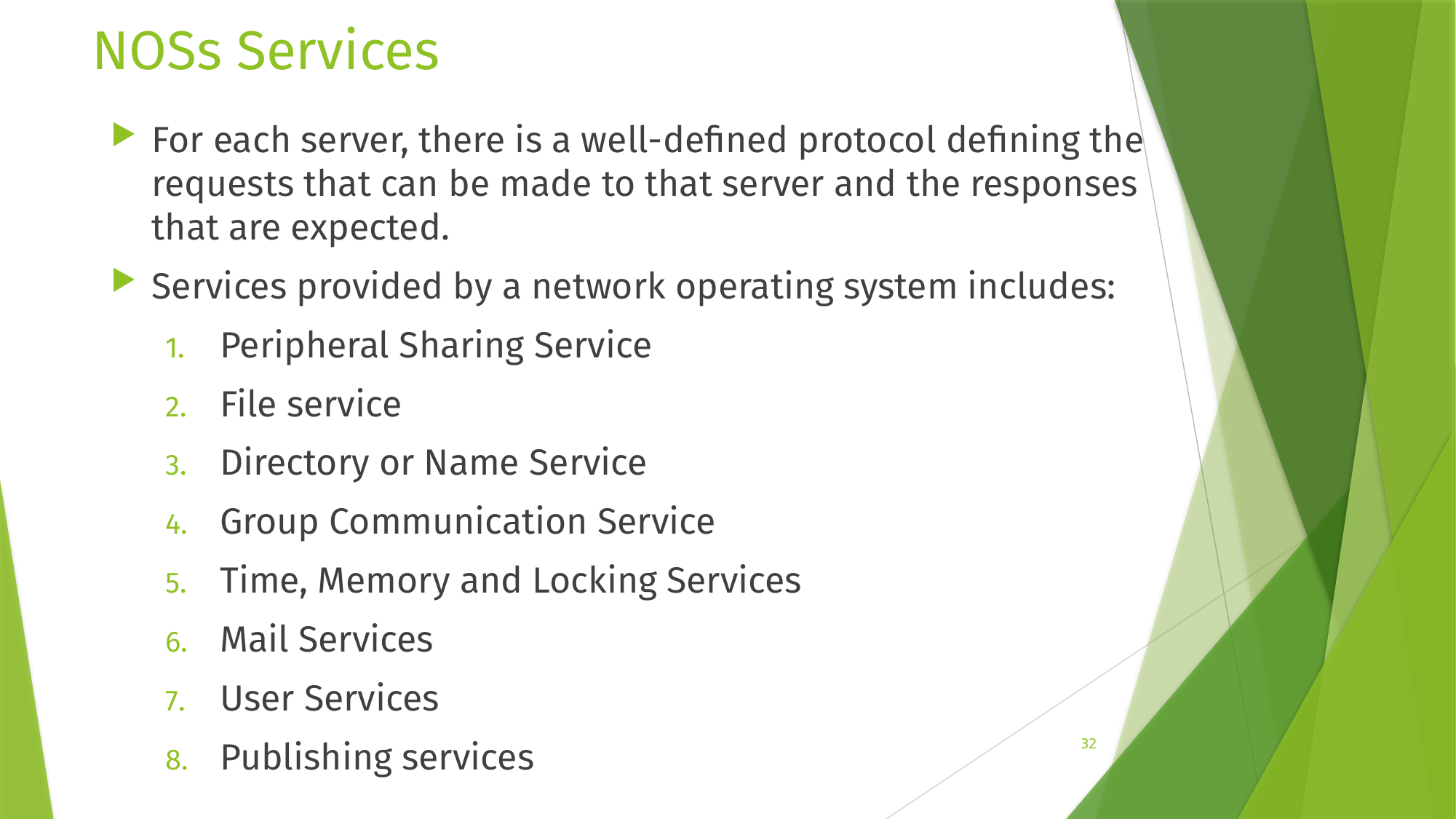

# NOSs Services
For each server, there is a well-defined protocol defining the requests that can be made to that server and the responses that are expected.
Services provided by a network operating system includes:
Peripheral Sharing Service
File service
Directory or Name Service
Group Communication Service
Time, Memory and Locking Services
Mail Services
User Services
Publishing services
32